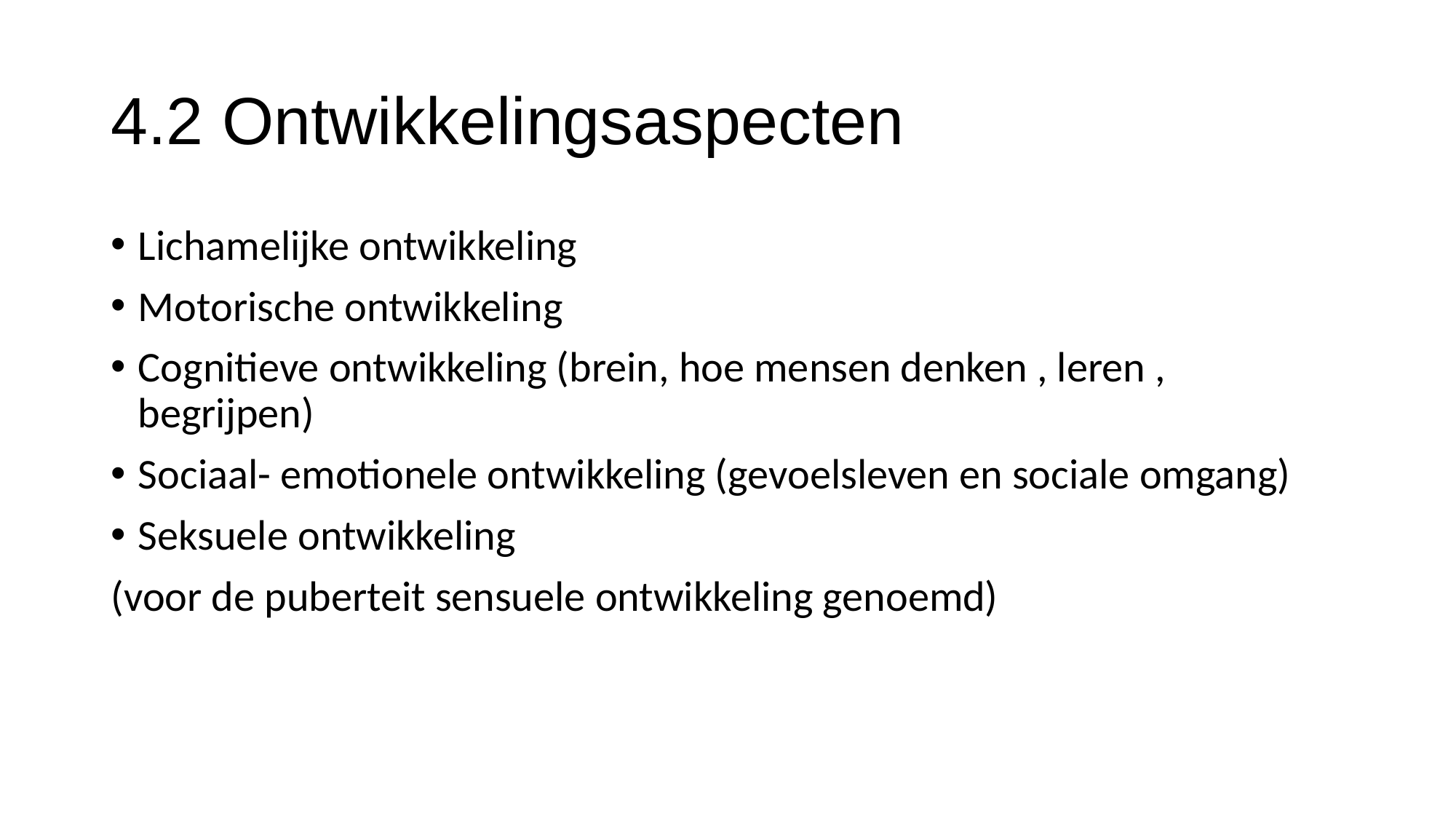

# 4.2 Ontwikkelingsaspecten
Lichamelijke ontwikkeling
Motorische ontwikkeling
Cognitieve ontwikkeling (brein, hoe mensen denken , leren , begrijpen)
Sociaal- emotionele ontwikkeling (gevoelsleven en sociale omgang)
Seksuele ontwikkeling
(voor de puberteit sensuele ontwikkeling genoemd)